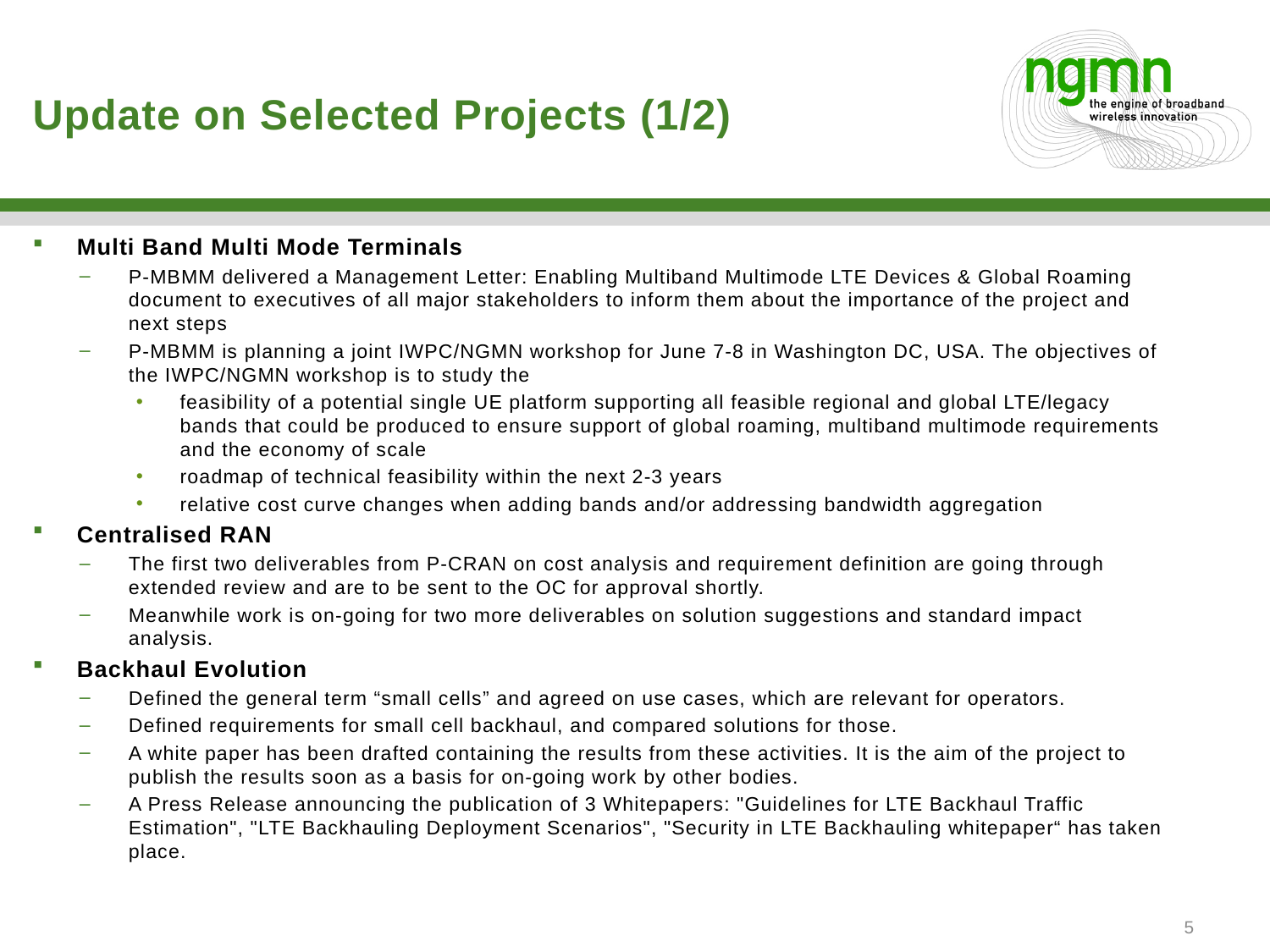

# Update on Selected Projects (1/2)
Multi Band Multi Mode Terminals
P-MBMM delivered a Management Letter: Enabling Multiband Multimode LTE Devices & Global Roaming document to executives of all major stakeholders to inform them about the importance of the project and next steps
P-MBMM is planning a joint IWPC/NGMN workshop for June 7-8 in Washington DC, USA. The objectives of the IWPC/NGMN workshop is to study the
feasibility of a potential single UE platform supporting all feasible regional and global LTE/legacy bands that could be produced to ensure support of global roaming, multiband multimode requirements and the economy of scale
roadmap of technical feasibility within the next 2-3 years
relative cost curve changes when adding bands and/or addressing bandwidth aggregation
Centralised RAN
The first two deliverables from P-CRAN on cost analysis and requirement definition are going through extended review and are to be sent to the OC for approval shortly.
Meanwhile work is on-going for two more deliverables on solution suggestions and standard impact analysis.
Backhaul Evolution
Defined the general term “small cells” and agreed on use cases, which are relevant for operators.
Defined requirements for small cell backhaul, and compared solutions for those.
A white paper has been drafted containing the results from these activities. It is the aim of the project to publish the results soon as a basis for on-going work by other bodies.
A Press Release announcing the publication of 3 Whitepapers: "Guidelines for LTE Backhaul Traffic Estimation", "LTE Backhauling Deployment Scenarios", "Security in LTE Backhauling whitepaper“ has taken place.

5